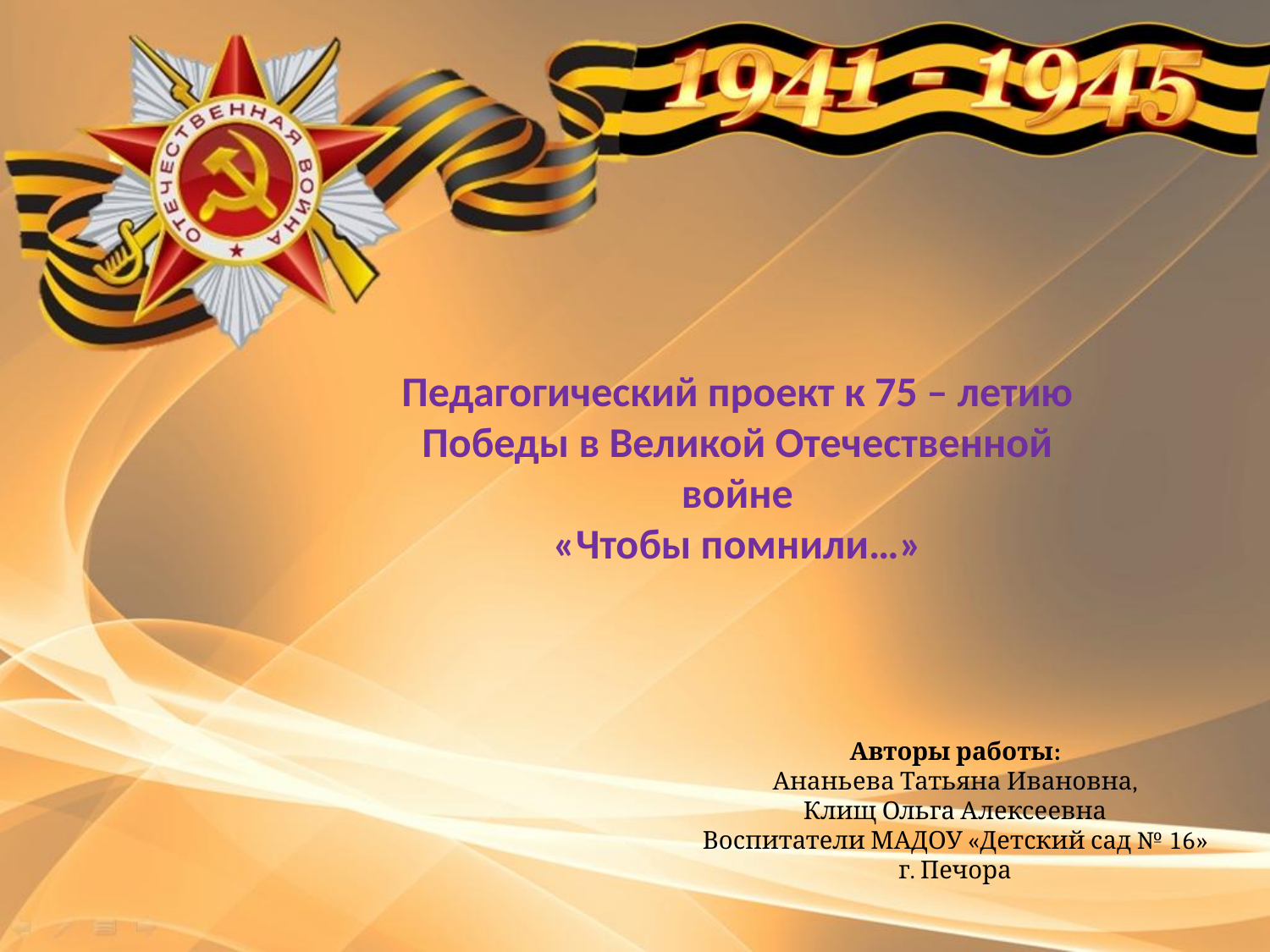

Педагогический проект к 75 – летию Победы в Великой Отечественной войне
«Чтобы помнили…»

Авторы работы:
Ананьева Татьяна Ивановна,
Клищ Ольга Алексеевна
Воспитатели МАДОУ «Детский сад № 16»
г. Печора